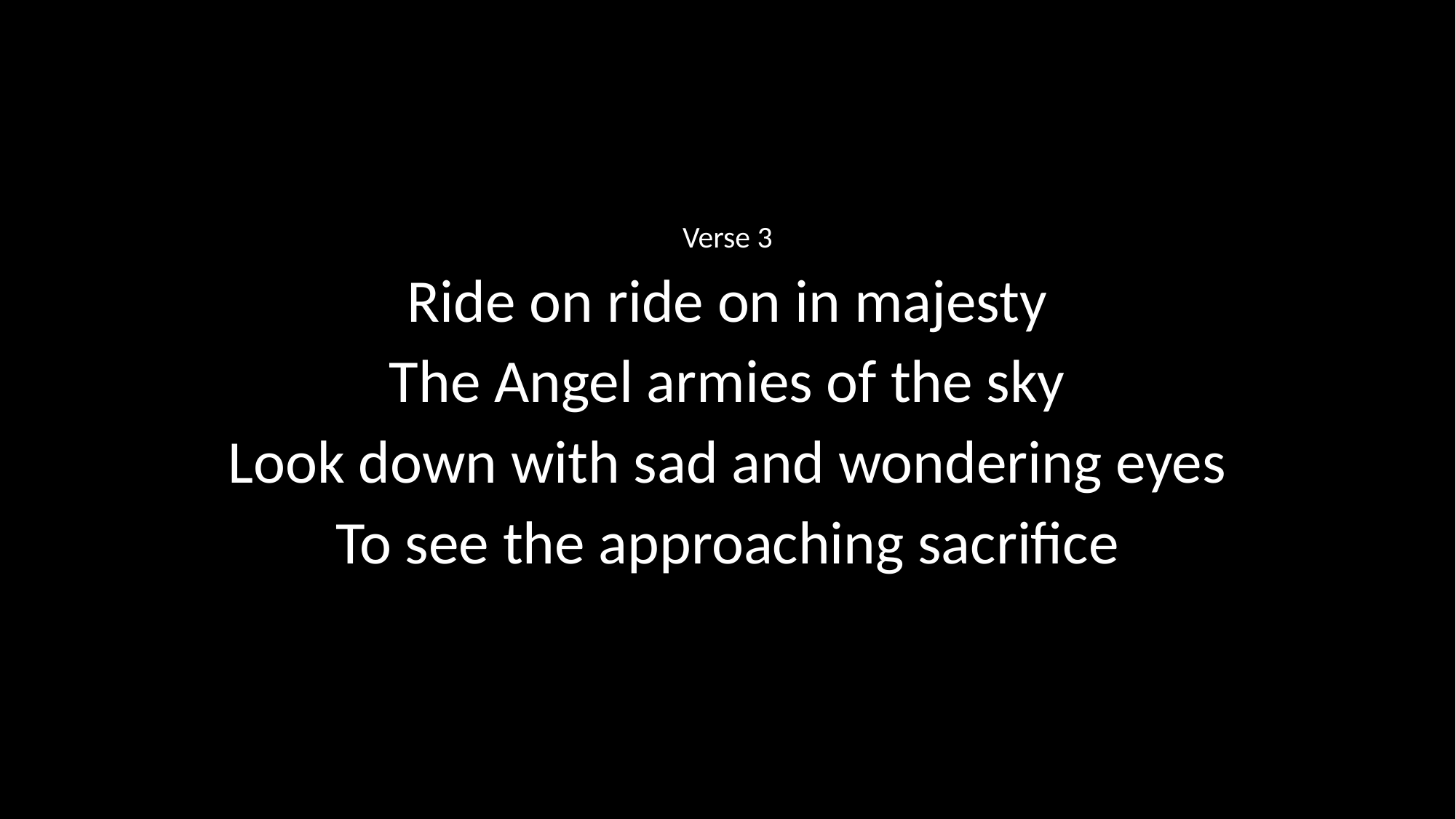

Verse 3
Ride on ride on in majesty
The Angel armies of the sky
Look down with sad and wondering eyes
To see the approaching sacrifice